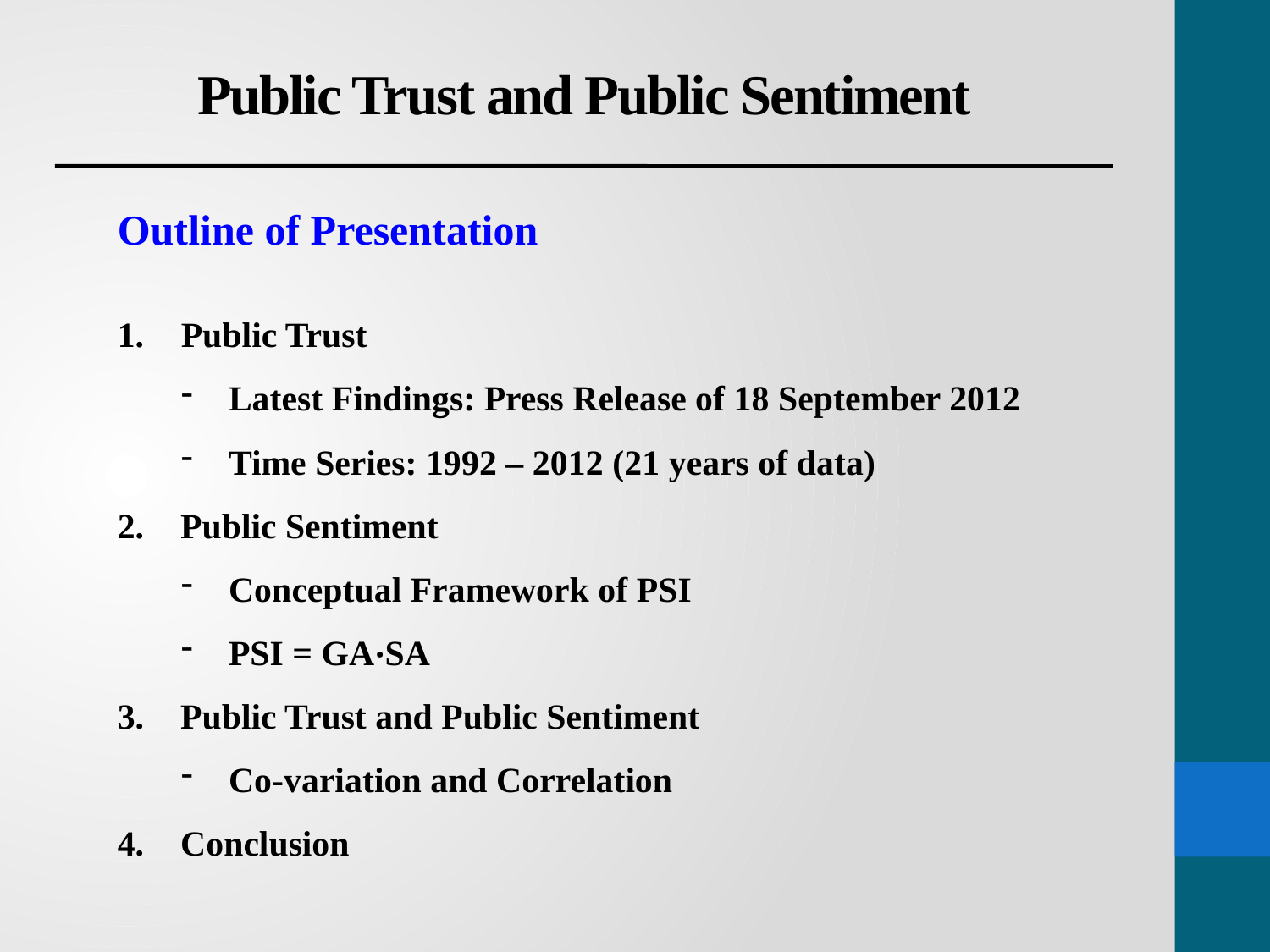

# Public Trust and Public Sentiment

Outline of Presentation

Public Trust
Latest Findings: Press Release of 18 September 2012
Time Series: 1992 – 2012 (21 years of data)
Public Sentiment
Conceptual Framework of PSI
PSI = GA‧SA
Public Trust and Public Sentiment
Co-variation and Correlation
Conclusion